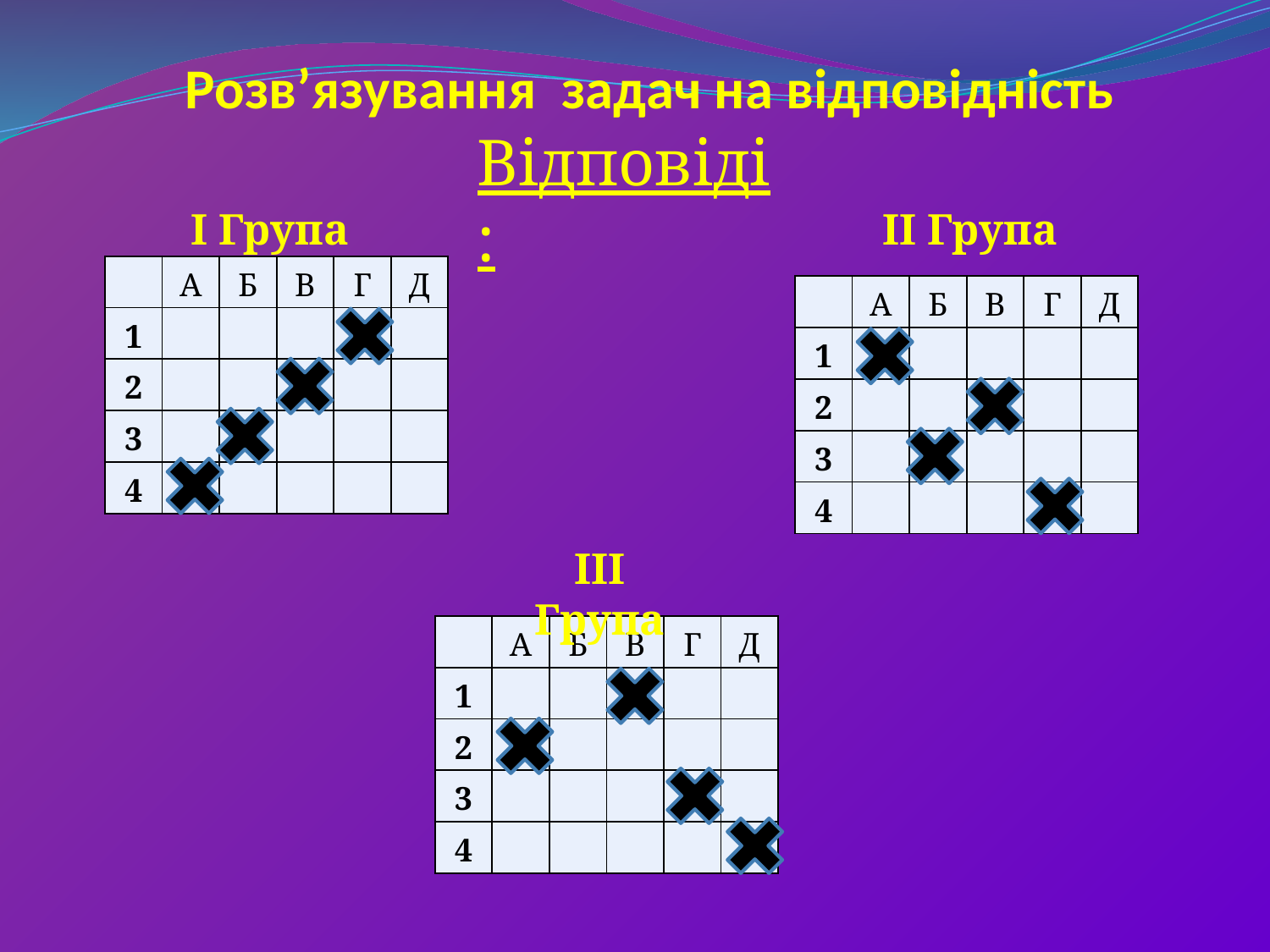

Розв’язування  задач на відповідність
Відповіді:
І Група
ІІ Група
|  | А | Б | В | Г | Д |
| --- | --- | --- | --- | --- | --- |
| 1 |  |  |  |  |  |
| 2 |  |  |  |  |  |
| 3 |  |  |  |  |  |
| 4 |  |  |  |  |  |
|  | А | Б | В | Г | Д |
| --- | --- | --- | --- | --- | --- |
| 1 |  |  |  |  |  |
| 2 |  |  |  |  |  |
| 3 |  |  |  |  |  |
| 4 |  |  |  |  |  |

ІІІ Група
|  | А | Б | В | Г | Д |
| --- | --- | --- | --- | --- | --- |
| 1 |  |  |  |  |  |
| 2 |  |  |  |  |  |
| 3 |  |  |  |  |  |
| 4 |  |  |  |  |  |